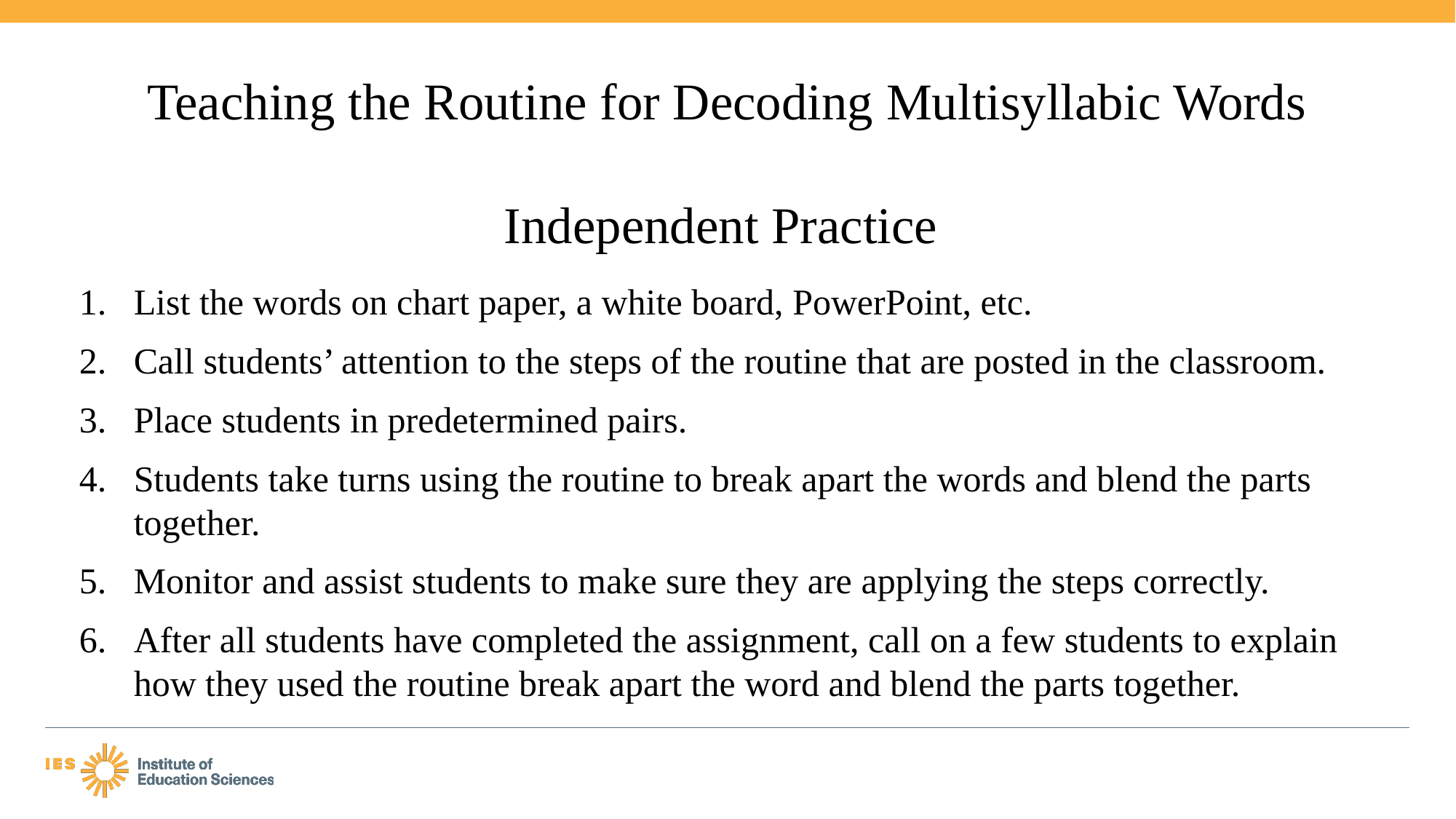

# Teaching the Routine for Decoding Multisyllabic Words Independent Practice
List the words on chart paper, a white board, PowerPoint, etc.
Call students’ attention to the steps of the routine that are posted in the classroom.
Place students in predetermined pairs.
Students take turns using the routine to break apart the words and blend the parts together.
Monitor and assist students to make sure they are applying the steps correctly.
After all students have completed the assignment, call on a few students to explain how they used the routine break apart the word and blend the parts together.